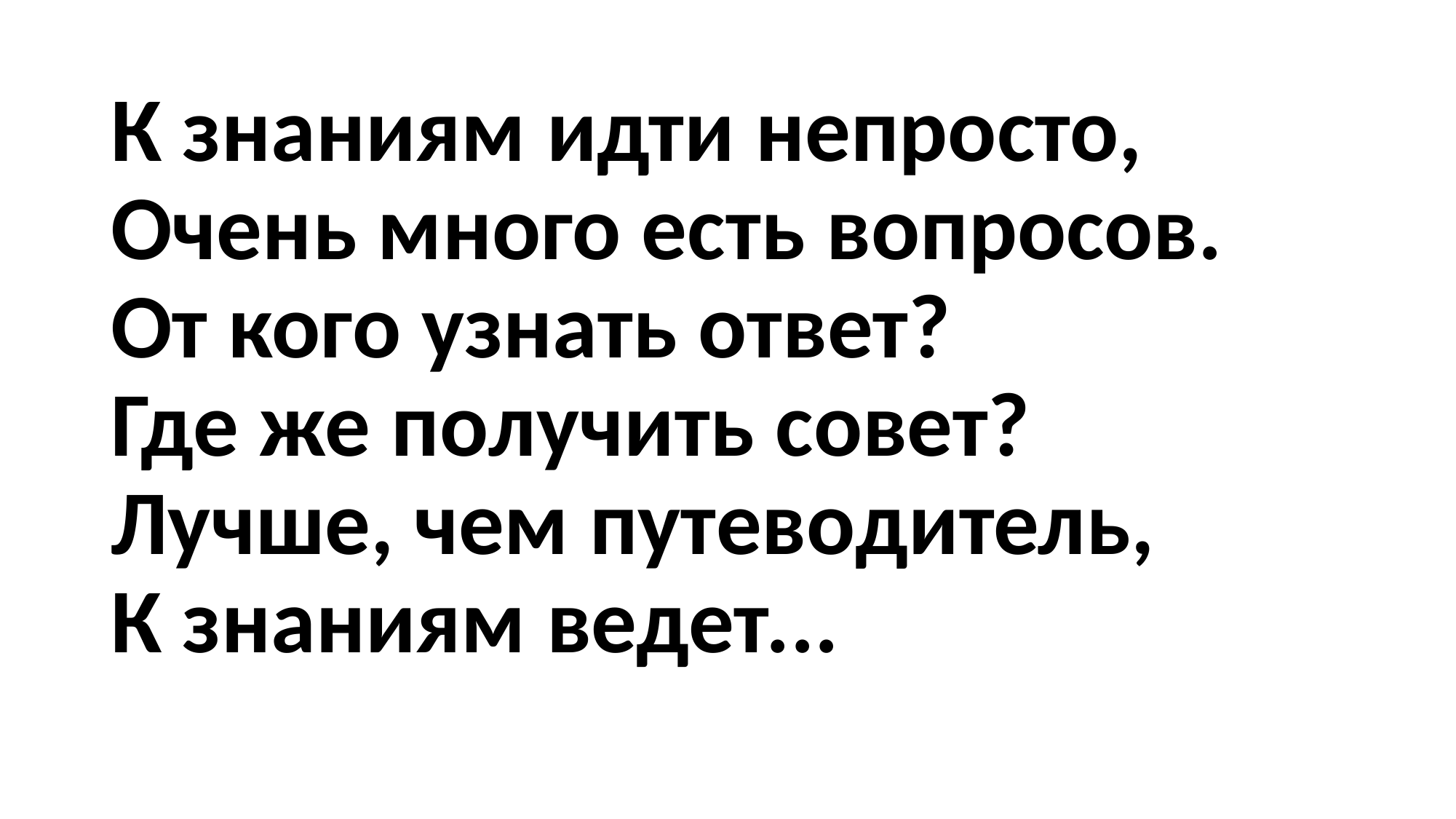

#
К знаниям идти непросто,
Очень много есть вопросов.
От кого узнать ответ?
Где же получить совет?
Лучше, чем путеводитель,
К знаниям ведет...